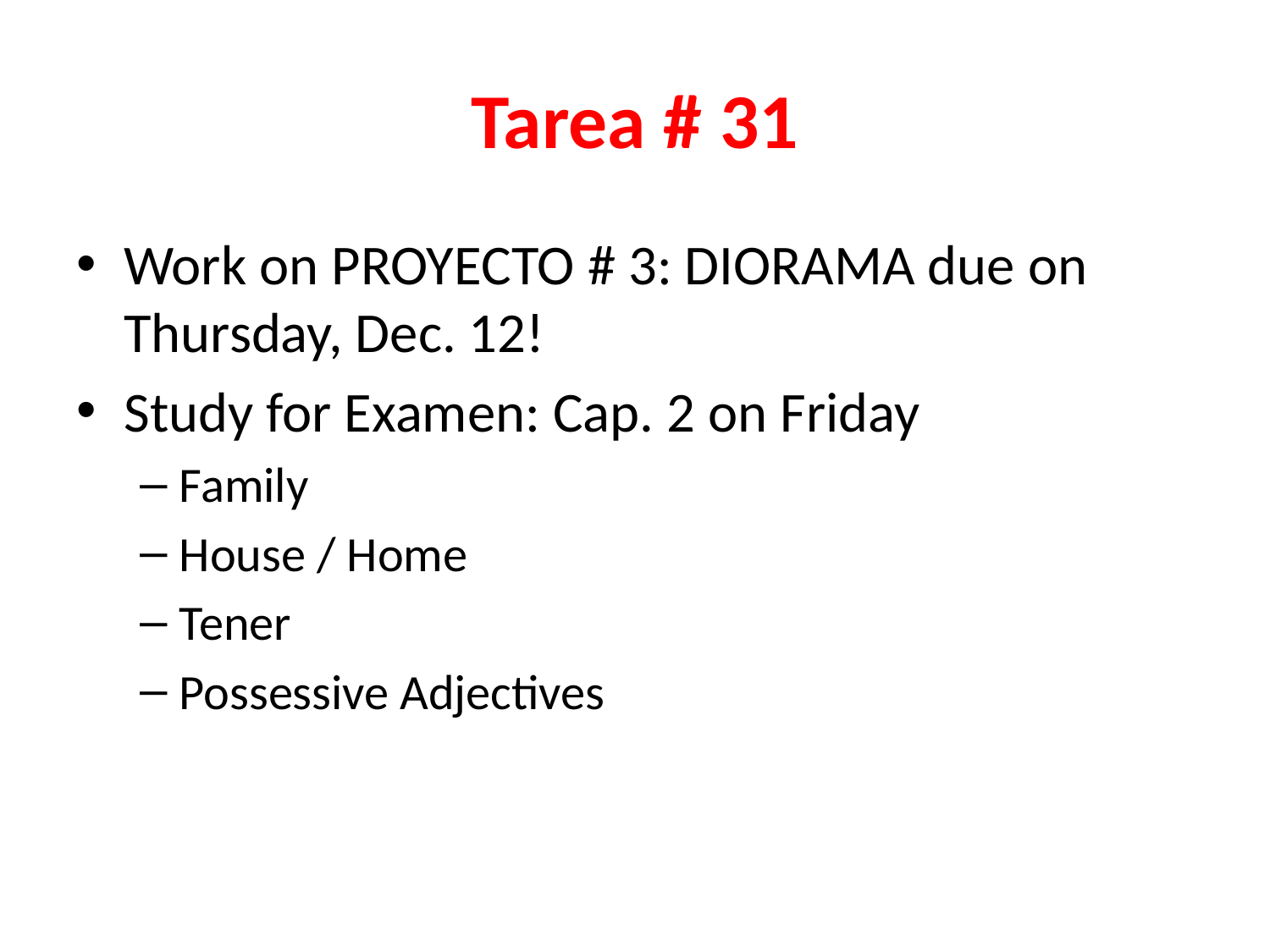

# Tarea # 31
Work on PROYECTO # 3: DIORAMA due on Thursday, Dec. 12!
Study for Examen: Cap. 2 on Friday
Family
House / Home
Tener
Possessive Adjectives